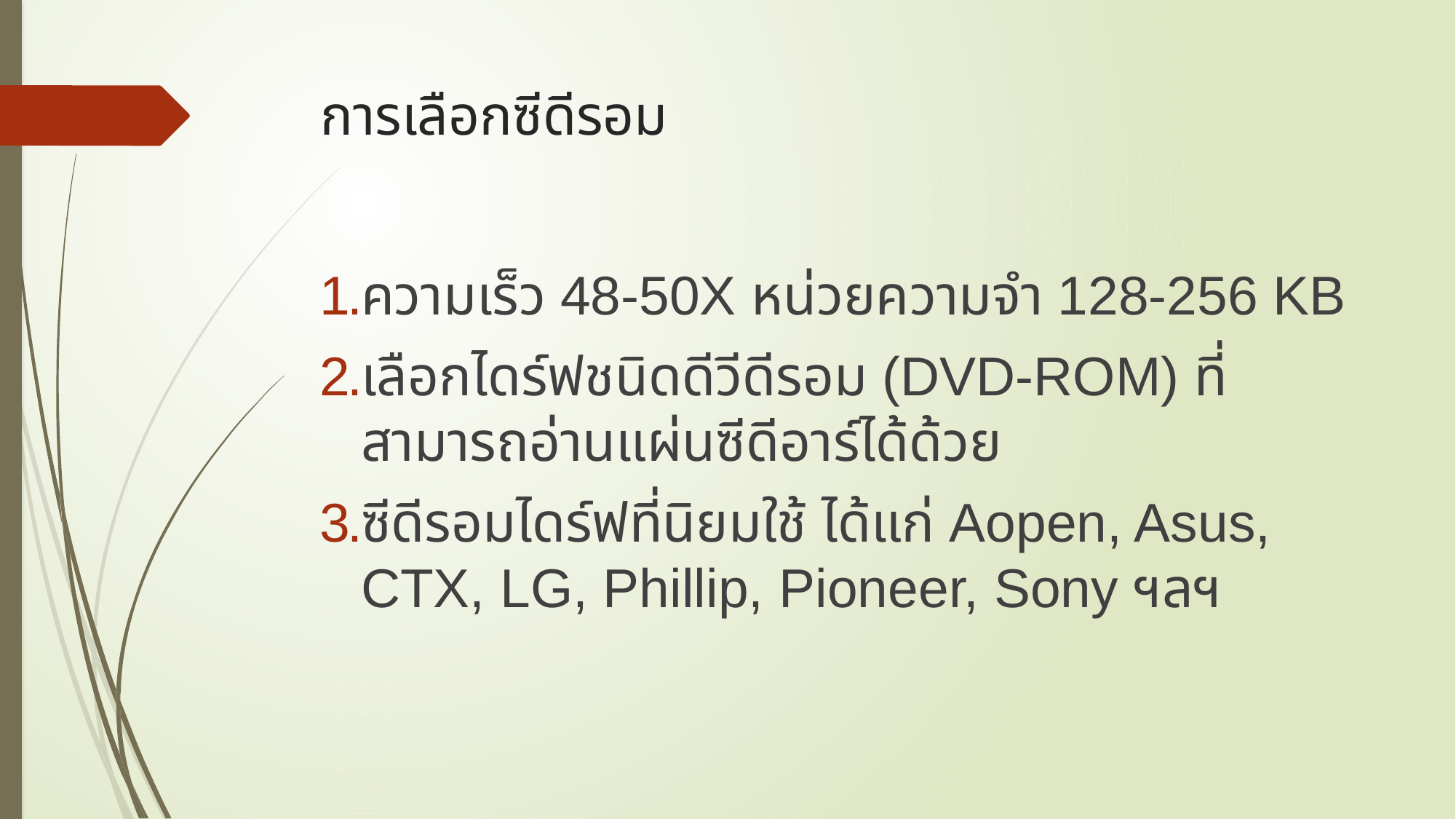

# การเลือกซีดีรอม
ความเร็ว 48-50X หน่วยความจำ 128-256 KB
เลือกไดร์ฟชนิดดีวีดีรอม (DVD-ROM) ที่สามารถอ่านแผ่นซีดีอาร์ได้ด้วย
ซีดีรอมไดร์ฟที่นิยมใช้ ได้แก่ Aopen, Asus, CTX, LG, Phillip, Pioneer, Sony ฯลฯ